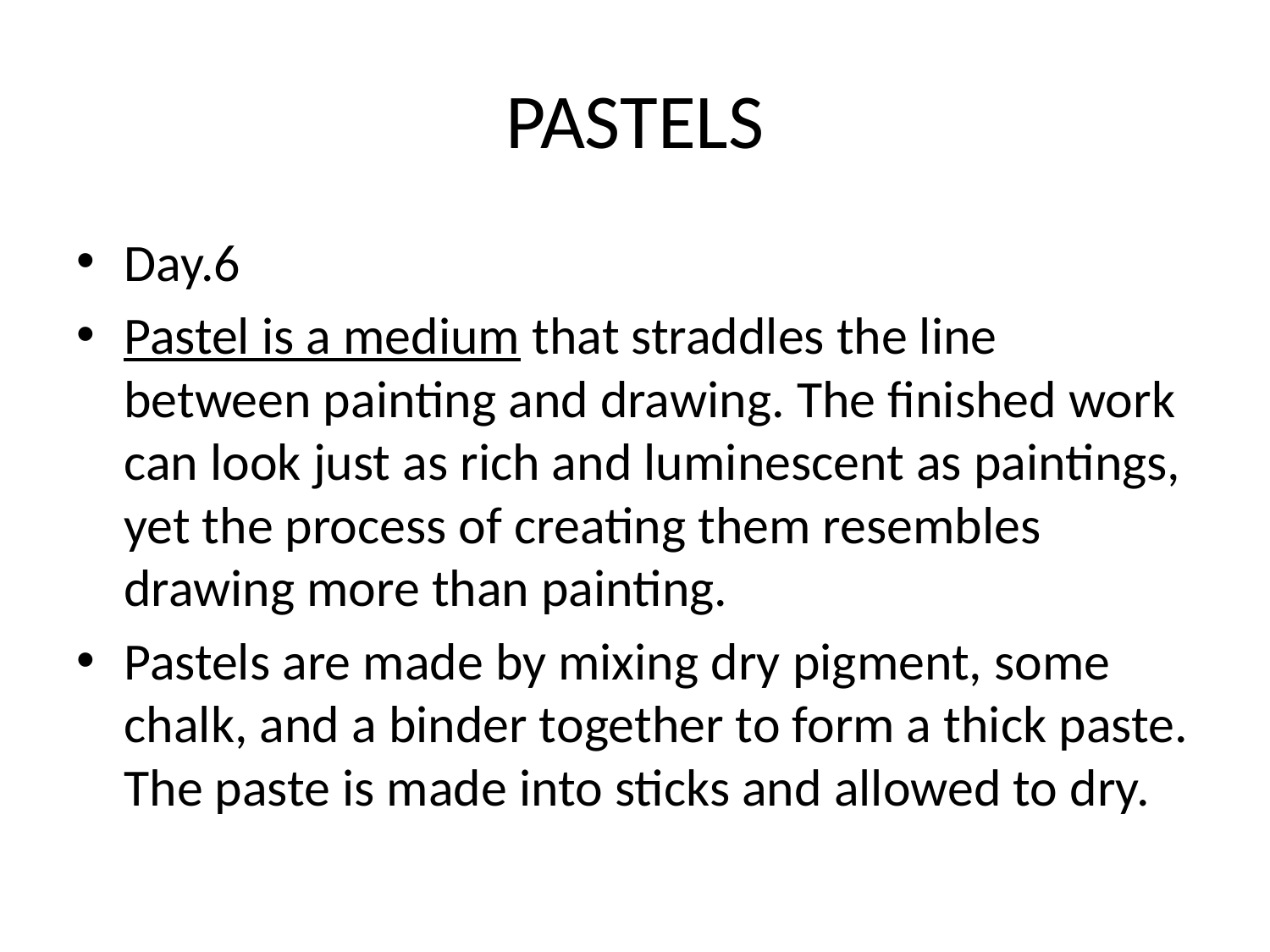

# PASTELS
Day.6
Pastel is a medium that straddles the line between painting and drawing. The finished work can look just as rich and luminescent as paintings, yet the process of creating them resembles drawing more than painting.
Pastels are made by mixing dry pigment, some chalk, and a binder together to form a thick paste. The paste is made into sticks and allowed to dry.